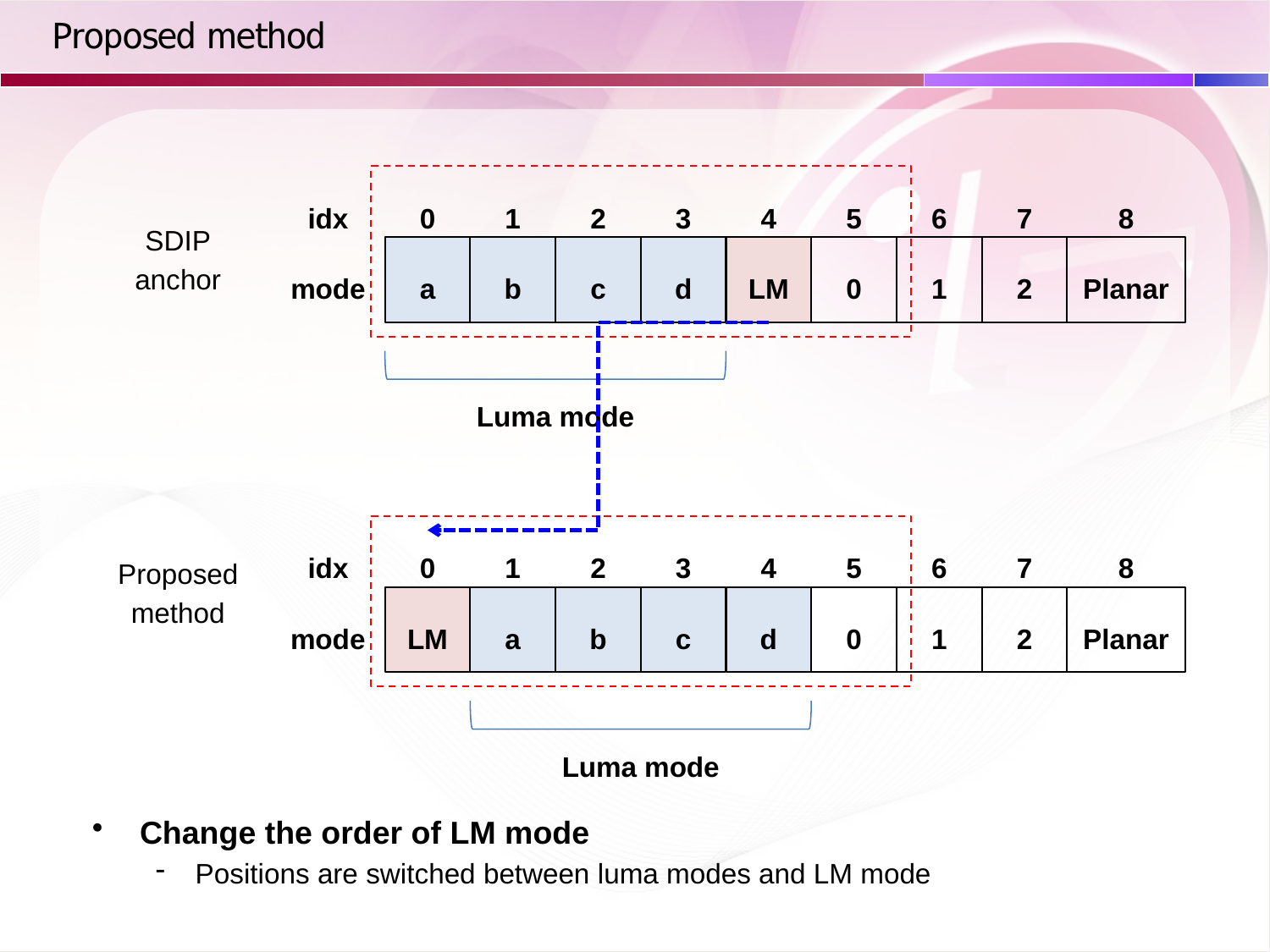

# Proposed method

idx
0
1
2
3
4
5
6
7
8

SDIP
anchor
mode
a
b
c
d
LM
0
1
2
Planar

Luma mode

idx
0
1
2
3
4
5
6
7
8

Proposed
method
mode
LM
a
b
c
d
0
1
2
Planar
Luma mode
Change the order of LM mode
Positions are switched between luma modes and LM mode